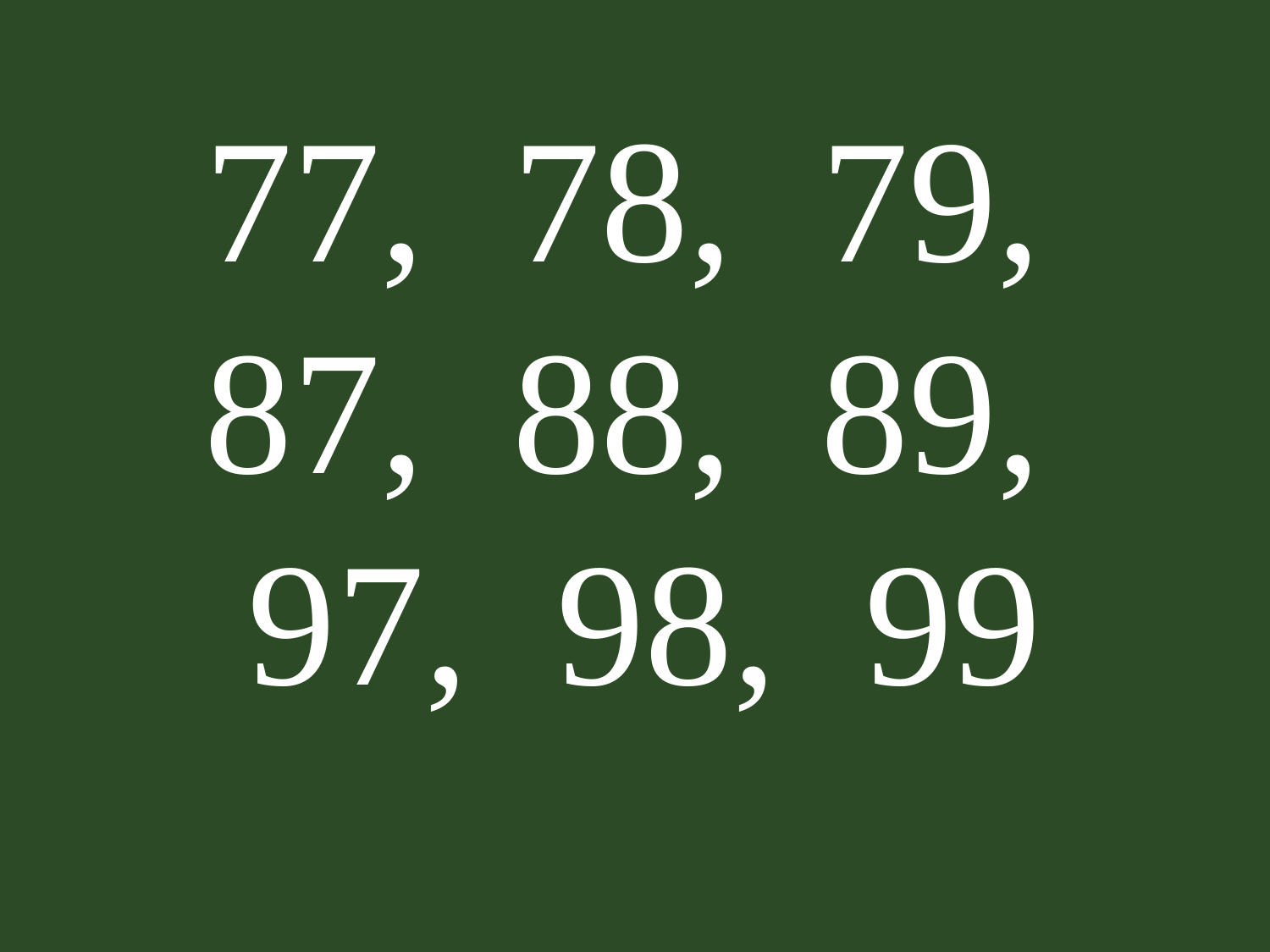

77,  78,  79,  87,  88,  89,  97,  98,  99
#